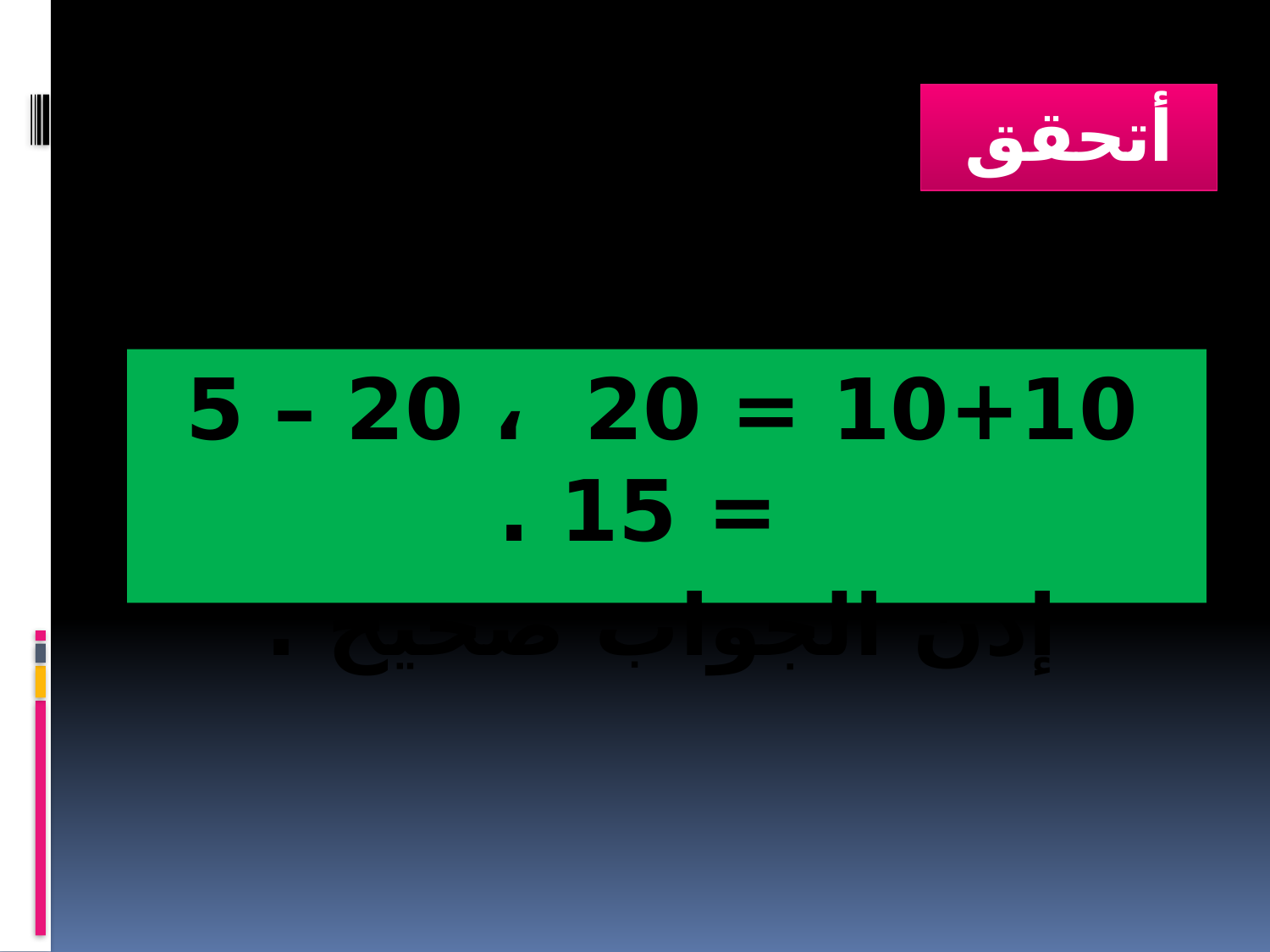

# أتحقق
10+10 = 20  ، 20 – 5 = 15 .
إذن الجواب صحيح .